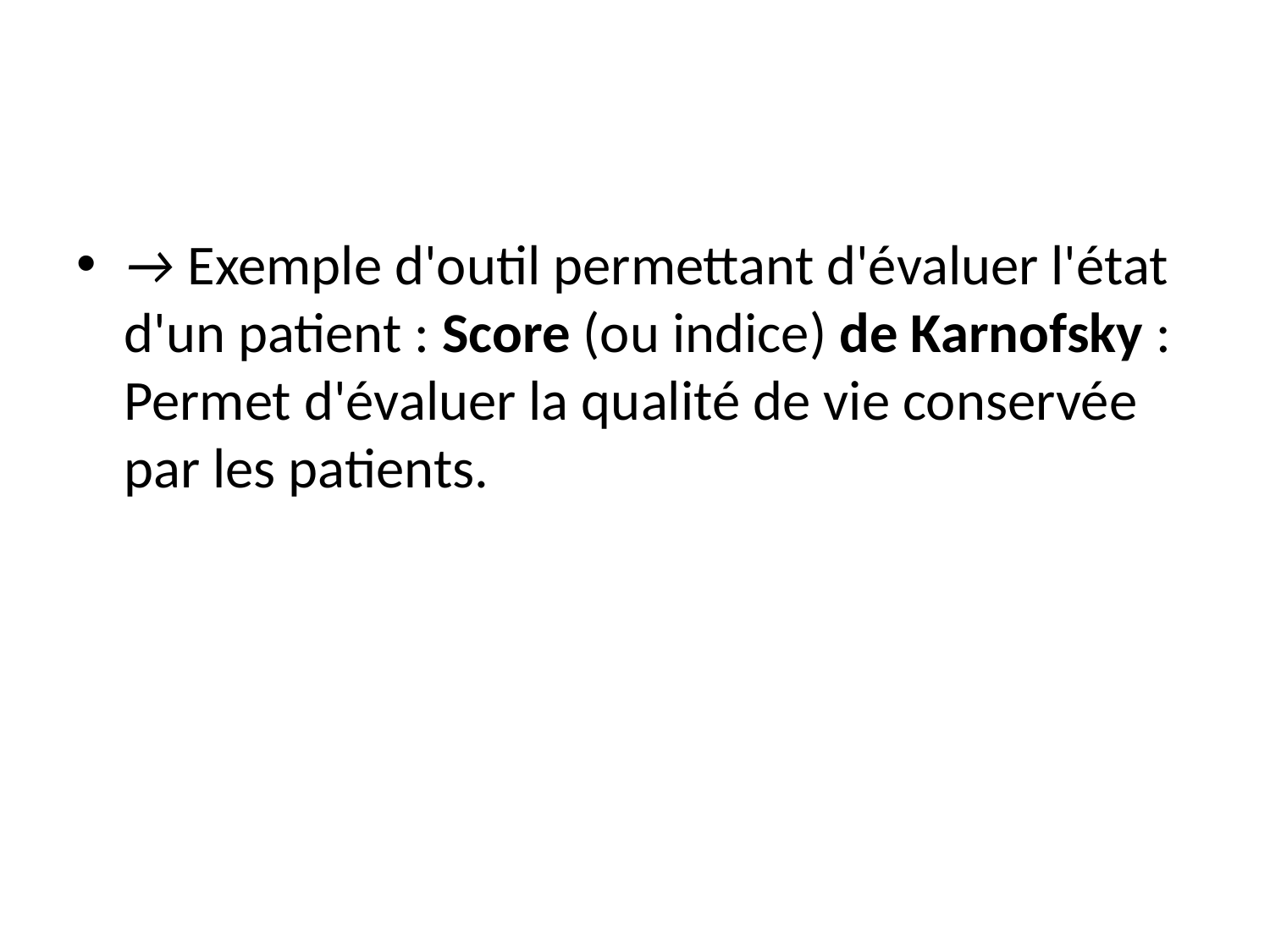

#
→ Exemple d'outil permettant d'évaluer l'état d'un patient : Score (ou indice) de Karnofsky :
Permet d'évaluer la qualité de vie conservée par les patients.